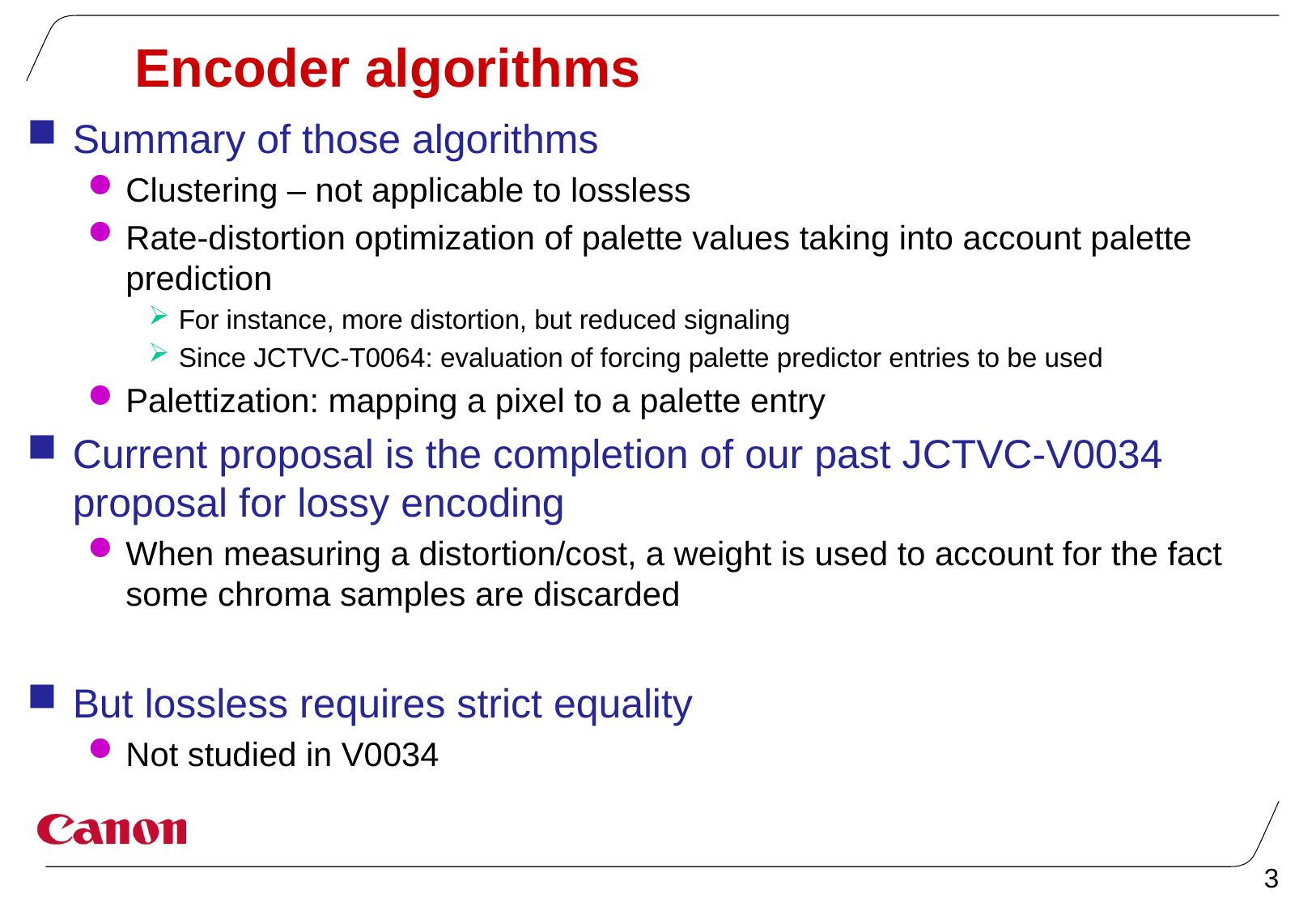

# Encoder algorithms
Summary of those algorithms
Clustering – not applicable to lossless
Rate-distortion optimization of palette values taking into account palette prediction
For instance, more distortion, but reduced signaling
Since JCTVC-T0064: evaluation of forcing palette predictor entries to be used
Palettization: mapping a pixel to a palette entry
Current proposal is the completion of our past JCTVC-V0034 proposal for lossy encoding
When measuring a distortion/cost, a weight is used to account for the fact some chroma samples are discarded

But lossless requires strict equality
Not studied in V0034
3